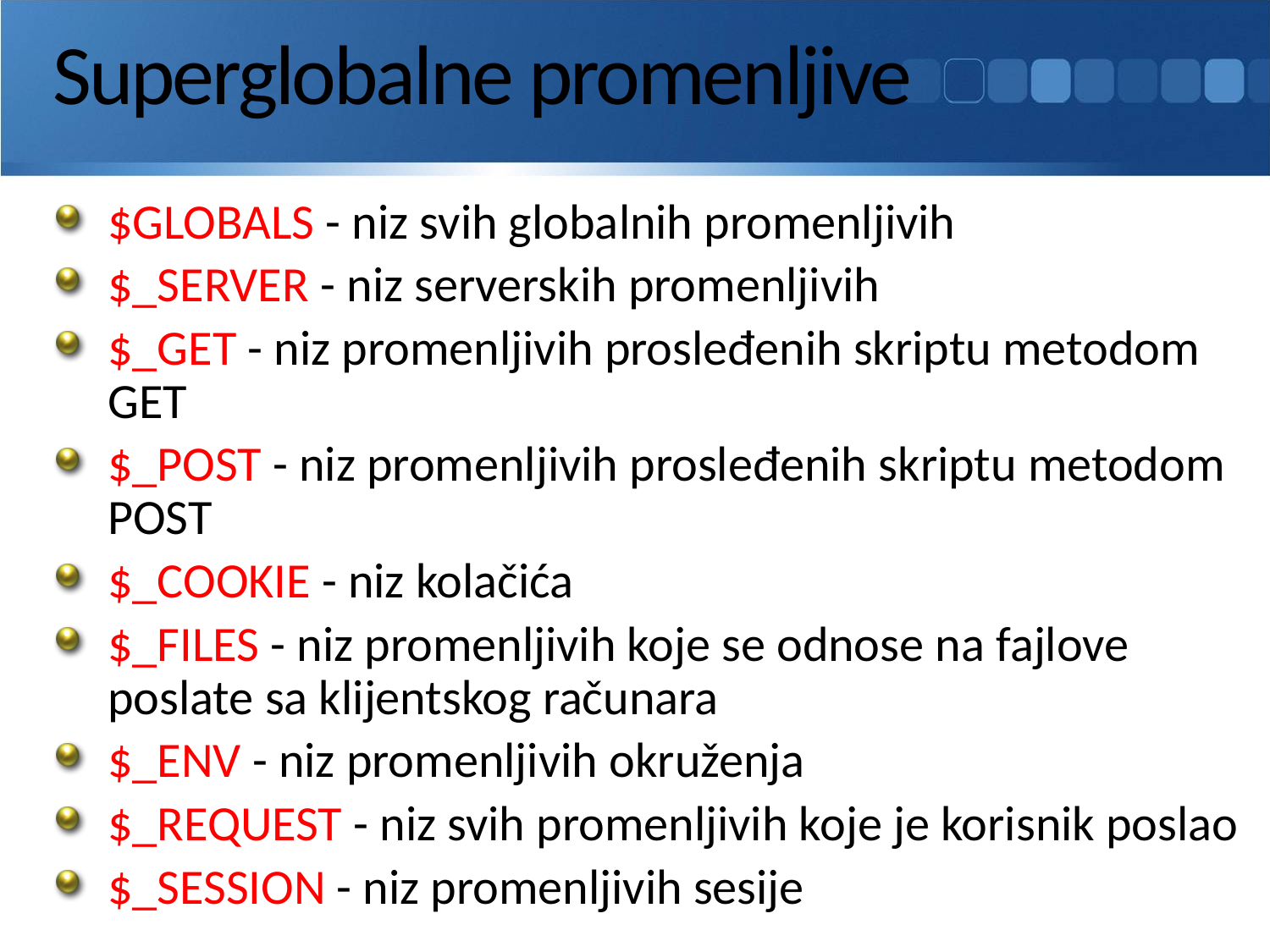

# Superglobalne promenljive
$GLOBALS - niz svih globalnih promenljivih
$_SERVER - niz serverskih promenljivih
$_GET - niz promenljivih prosleđenih skriptu metodom GET
$_POST - niz promenljivih prosleđenih skriptu metodom POST
$_COOKIE - niz kolačića
$_FILES - niz promenljivih koje se odnose na fajlove poslate sa klijentskog računara
$_ENV - niz promenljivih okruženja
$_REQUEST - niz svih promenljivih koje je korisnik poslao
$_SESSION - niz promenljivih sesije